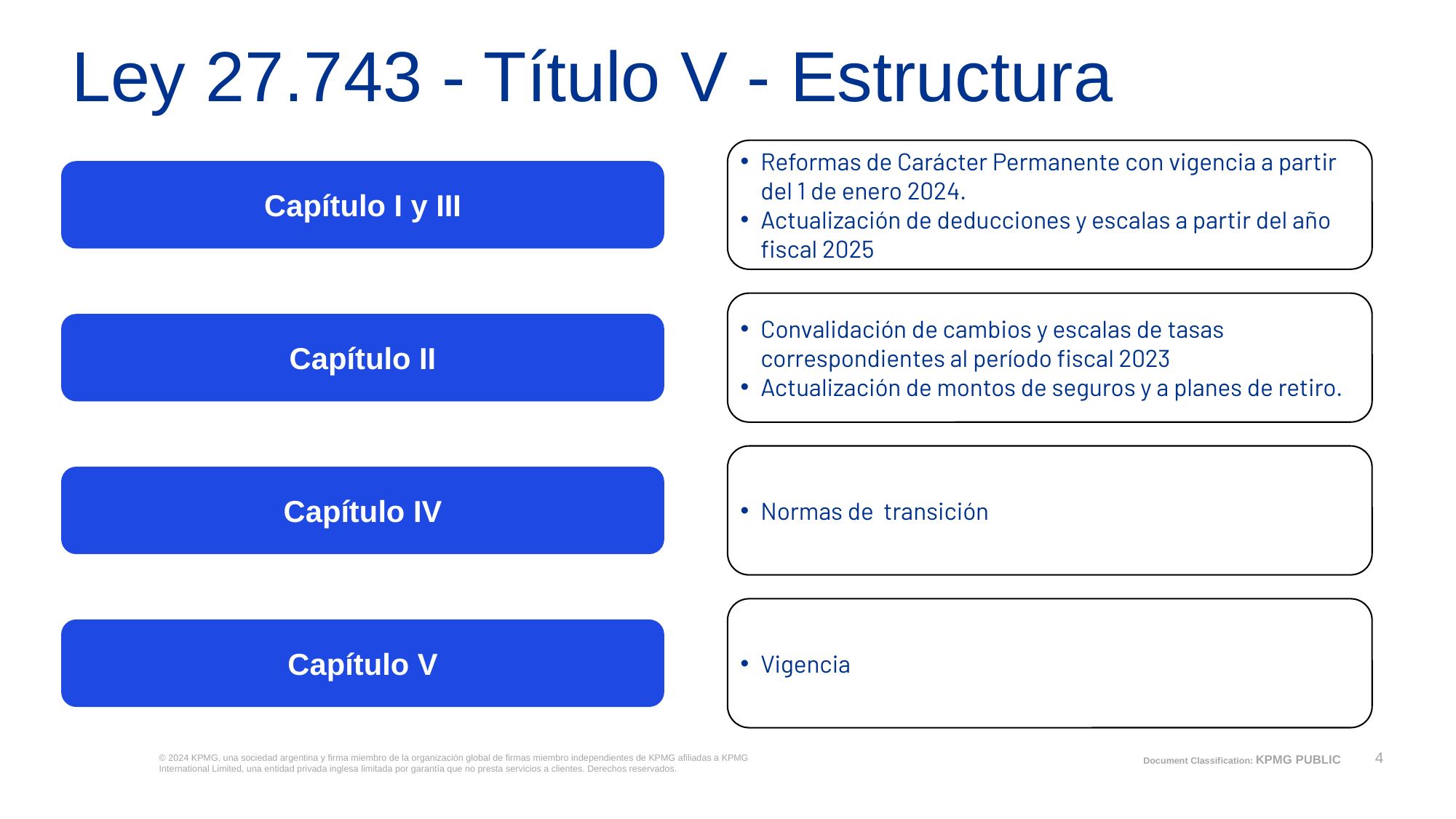

# Ley 27.743 - Título V - Estructura
Reformas de Carácter Permanente con vigencia a partir del 1 de enero 2024.
Actualización de deducciones y escalas a partir del año fiscal 2025
Capítulo I y III
Convalidación de cambios y escalas de tasas correspondientes al período fiscal 2023
Actualización de montos de seguros y a planes de retiro.
Capítulo II
Normas de  transición
Capítulo IV
Vigencia
Capítulo V